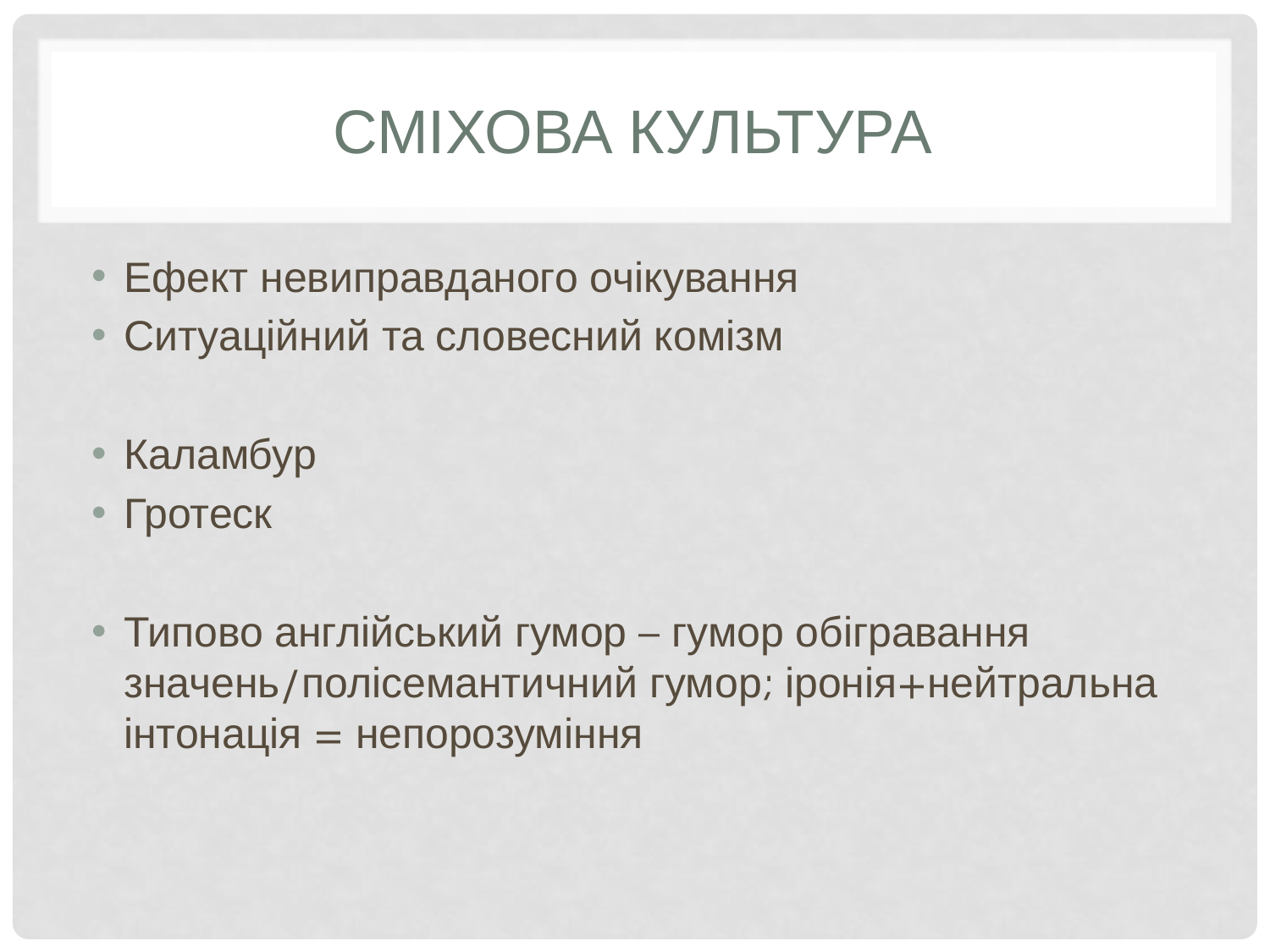

# Сміхова культура
Ефект невиправданого очікування
Ситуаційний та словесний комізм

Каламбур
Гротеск

Типово англійський гумор – гумор обігравання значень/полісемантичний гумор; іронія+нейтральна інтонація = непорозуміння